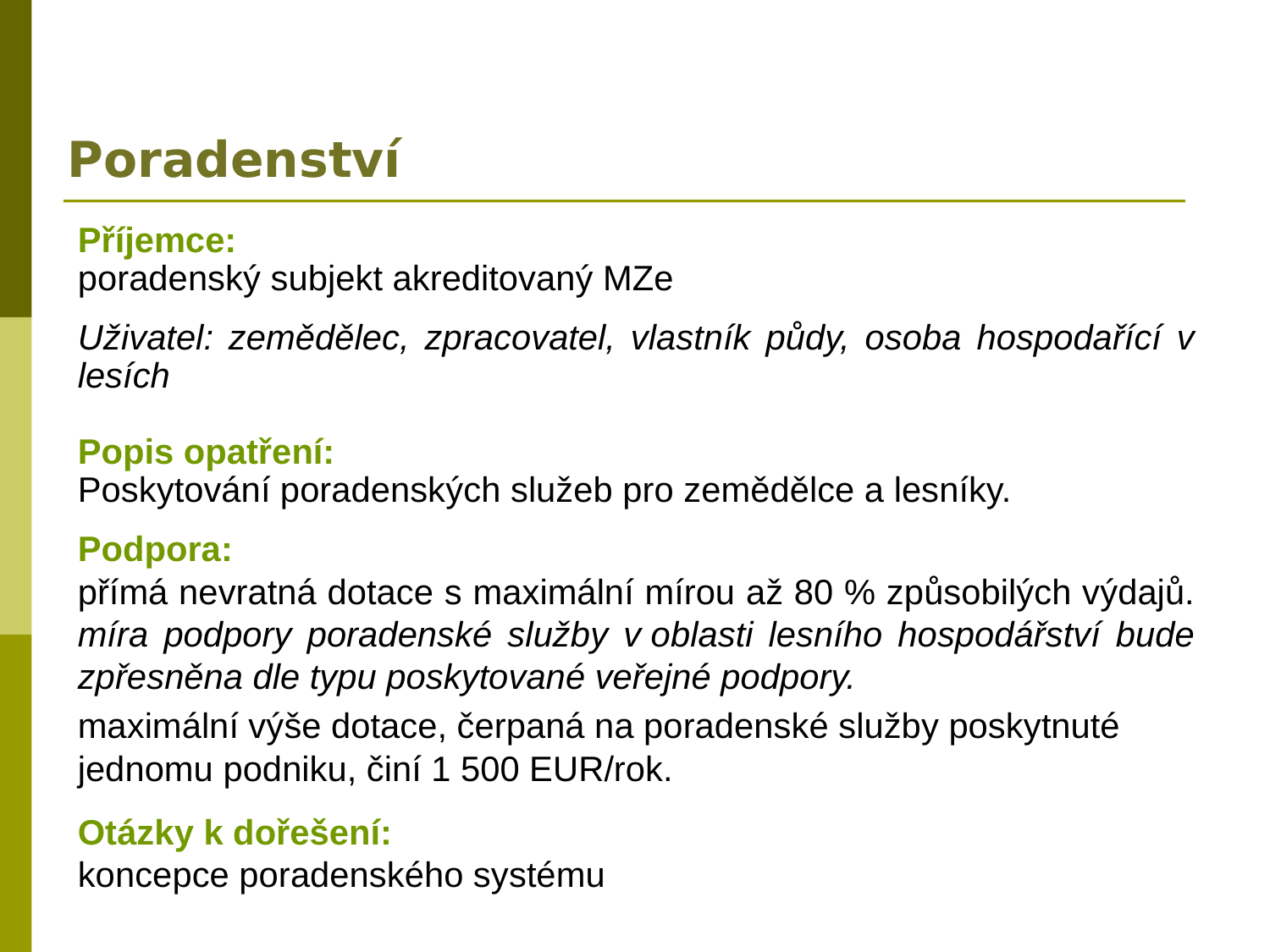

# Poradenství
Příjemce:
poradenský subjekt akreditovaný MZe
Uživatel: zemědělec, zpracovatel, vlastník půdy, osoba hospodařící v lesích

Popis opatření:
Poskytování poradenských služeb pro zemědělce a lesníky.
Podpora:
přímá nevratná dotace s maximální mírou až 80 % způsobilých výdajů. míra podpory poradenské služby v oblasti lesního hospodářství bude zpřesněna dle typu poskytované veřejné podpory.
maximální výše dotace, čerpaná na poradenské služby poskytnuté jednomu podniku, činí 1 500 EUR/rok.
Otázky k dořešení:
koncepce poradenského systému